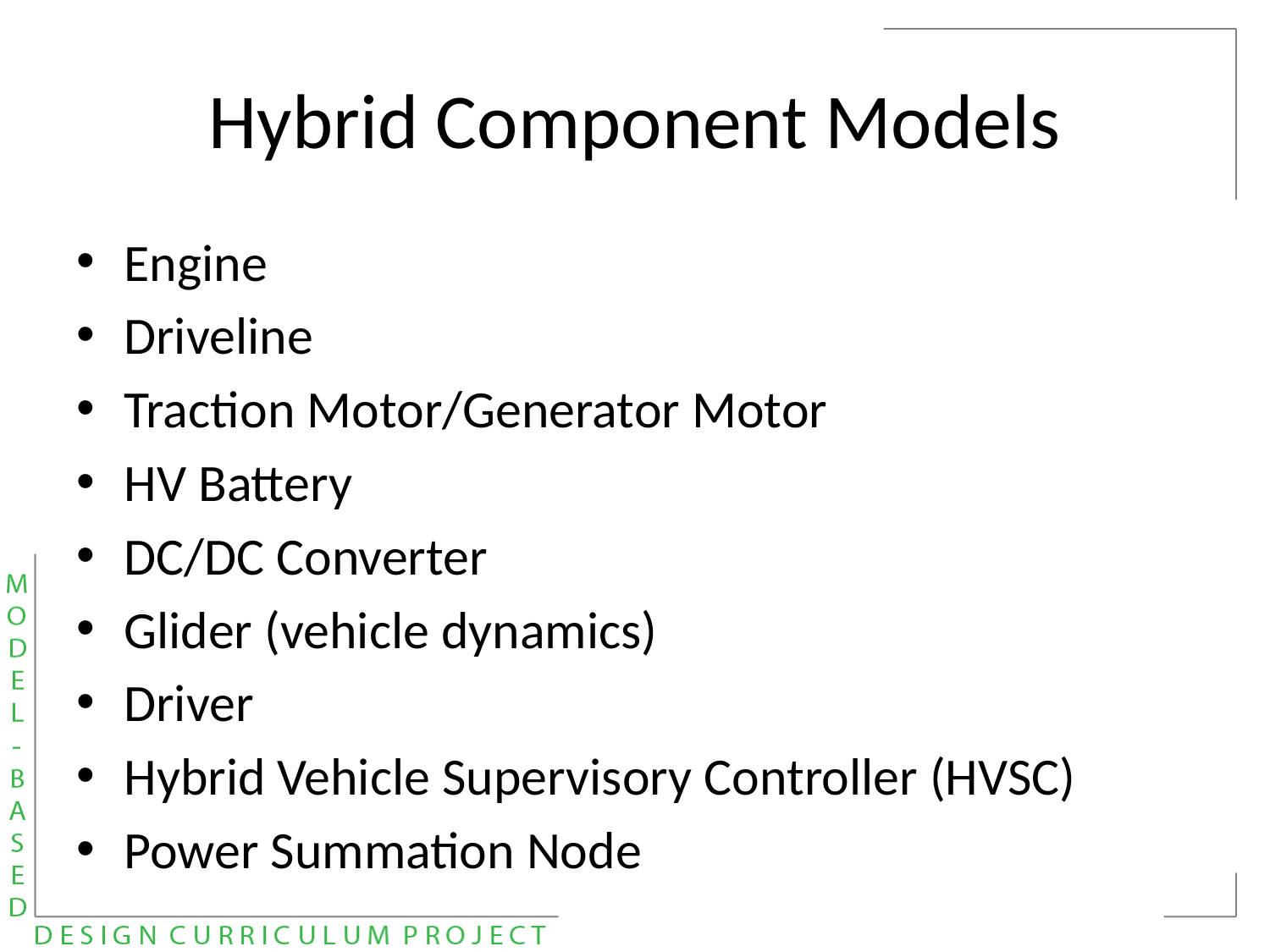

# Hybrid Component Models
Engine
Driveline
Traction Motor/Generator Motor
HV Battery
DC/DC Converter
Glider (vehicle dynamics)
Driver
Hybrid Vehicle Supervisory Controller (HVSC)
Power Summation Node